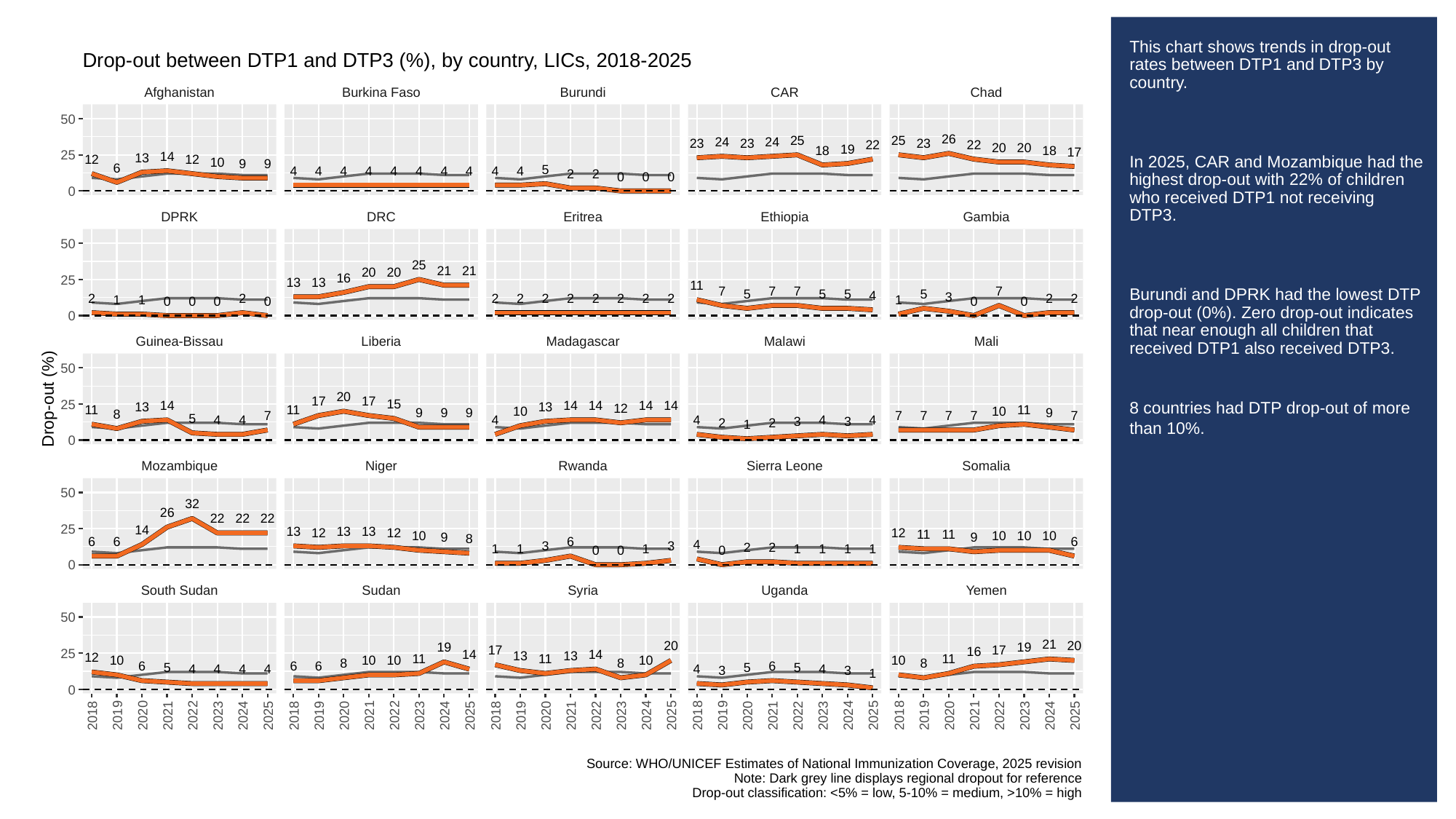

# This chart shows trends in drop-out rates between DTP1 and DTP3 by country.

In 2025, CAR and Mozambique had the highest drop-out with 22% of children who received DTP1 not receiving DTP3.

Burundi and DPRK had the lowest DTP drop-out (0%). Zero drop-out indicates that near enough all children that received DTP1 also received DTP3.

8 countries had DTP drop-out of more than 10%.

Drop-out between DTP1 and DTP3 (%), by country, LICs, 2018-2025
Afghanistan
Burkina Faso
Burundi
CAR
Chad

50

26
25
25

24
24
23
23
23
22
22
20
20
19
18
18
17
25
14
13

12
12

10
9
9
6
5
4
4
4
4
4
4
4
4
4
4
2
2

0
0
0

0

DPRK
DRC
Eritrea
Ethiopia
Gambia

50

25

21
21
20
20
16
25
13
13

11
7
7
7
7
5
5
5
5
4
3
2
2
2
2
2
2
2
2
2
2
2
2
1
1
1
0
0
0
0
0
0

0

Guinea-Bissau
Liberia
Madagascar
Malawi
Mali

50

20
Drop-out (%)
17
17
15
25
14
14
14
14
14
13
13
12

11
11
11
10
10
9
9
9
9
8
7
7
7
7
7
7

5
4
4
4
4
4
4
3
3
2
2
1

0

Mozambique
Niger
Rwanda
Sierra Leone
Somalia

50

32
26

22
22
22

25
14
13
13
13
12
12
12

11
11
10
10
10
10
9
9
8
6
6
6
6
4
3
3
2
2
1
1
1
1
1
1
1
0
0
0

0

South Sudan
Sudan
Syria
Uganda
Yemen

50

21
20
20
19
19
17
17
16
25
14
14
13
13
12

11
11
11
10
10
10
10
10
8
8
8

6
6
6
6

5
5
5
4
4
4
4
4
4
3
3
1

0

2018
2019
2020
2021
2022
2023
2024
2025
2018
2019
2020
2021
2022
2023
2024
2025
2018
2019
2020
2021
2022
2023
2024
2025
2018
2019
2020
2021
2022
2023
2024
2025
2018
2019
2020
2021
2022
2023
2024
2025
Source: WHO/UNICEF Estimates of National Immunization Coverage, 2025 revision
Note: Dark grey line displays regional dropout for reference
Drop-out classification: <5% = low, 5-10% = medium, >10% = high